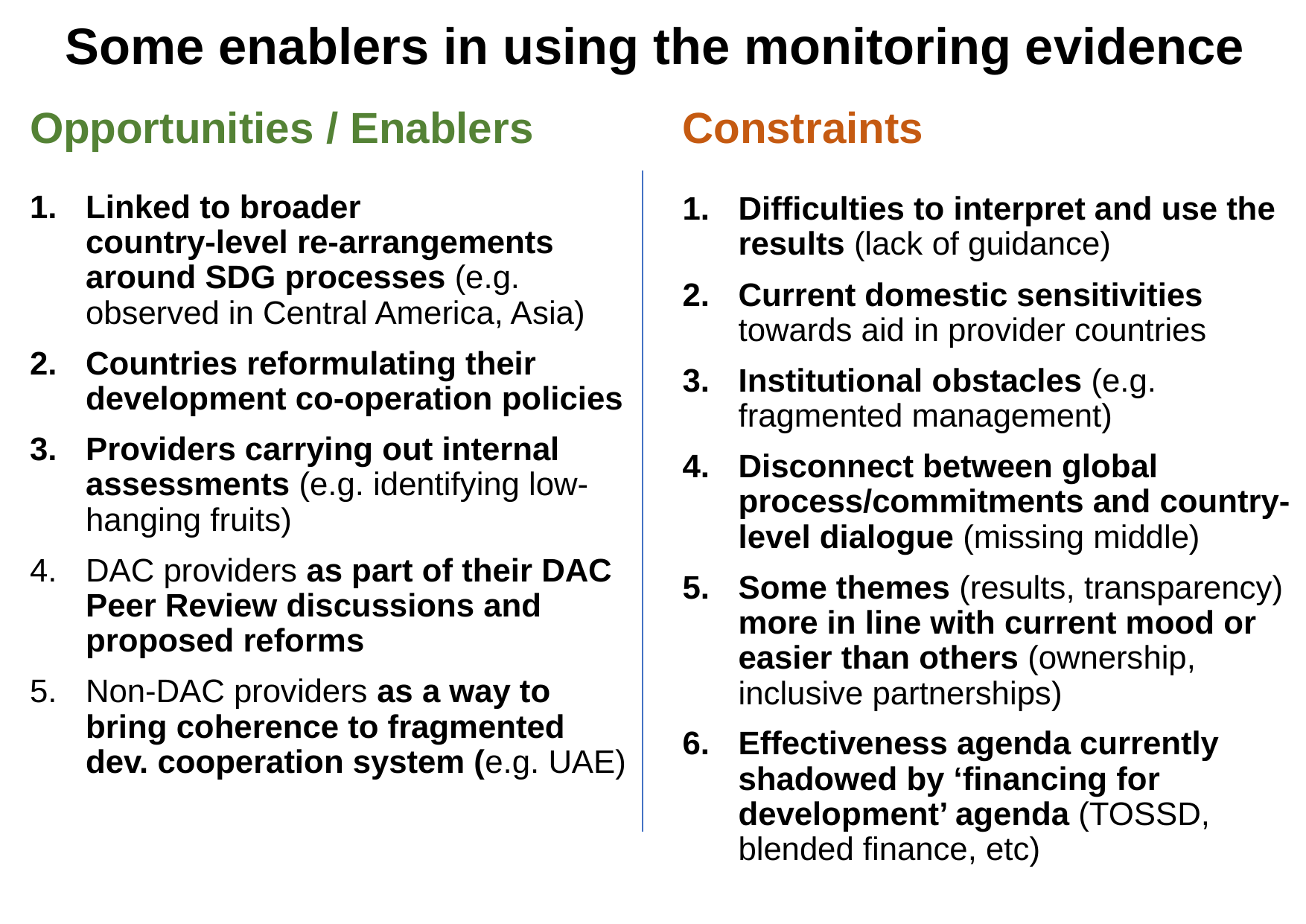

# Some enablers in using the monitoring evidence
Opportunities / Enablers

Linked to broader
country-level re-arrangements around SDG processes (e.g. observed in Central America, Asia)
Countries reformulating their development co-operation policies
Providers carrying out internal assessments (e.g. identifying low-hanging fruits)
DAC providers as part of their DAC Peer Review discussions and proposed reforms
Non-DAC providers as a way to bring coherence to fragmented dev. cooperation system (e.g. UAE)
Constraints

Difficulties to interpret and use the results (lack of guidance)
Current domestic sensitivities towards aid in provider countries
Institutional obstacles (e.g. fragmented management)
Disconnect between global process/commitments and country-level dialogue (missing middle)
Some themes (results, transparency) more in line with current mood or easier than others (ownership, inclusive partnerships)
Effectiveness agenda currently shadowed by ‘financing for development’ agenda (TOSSD, blended finance, etc)